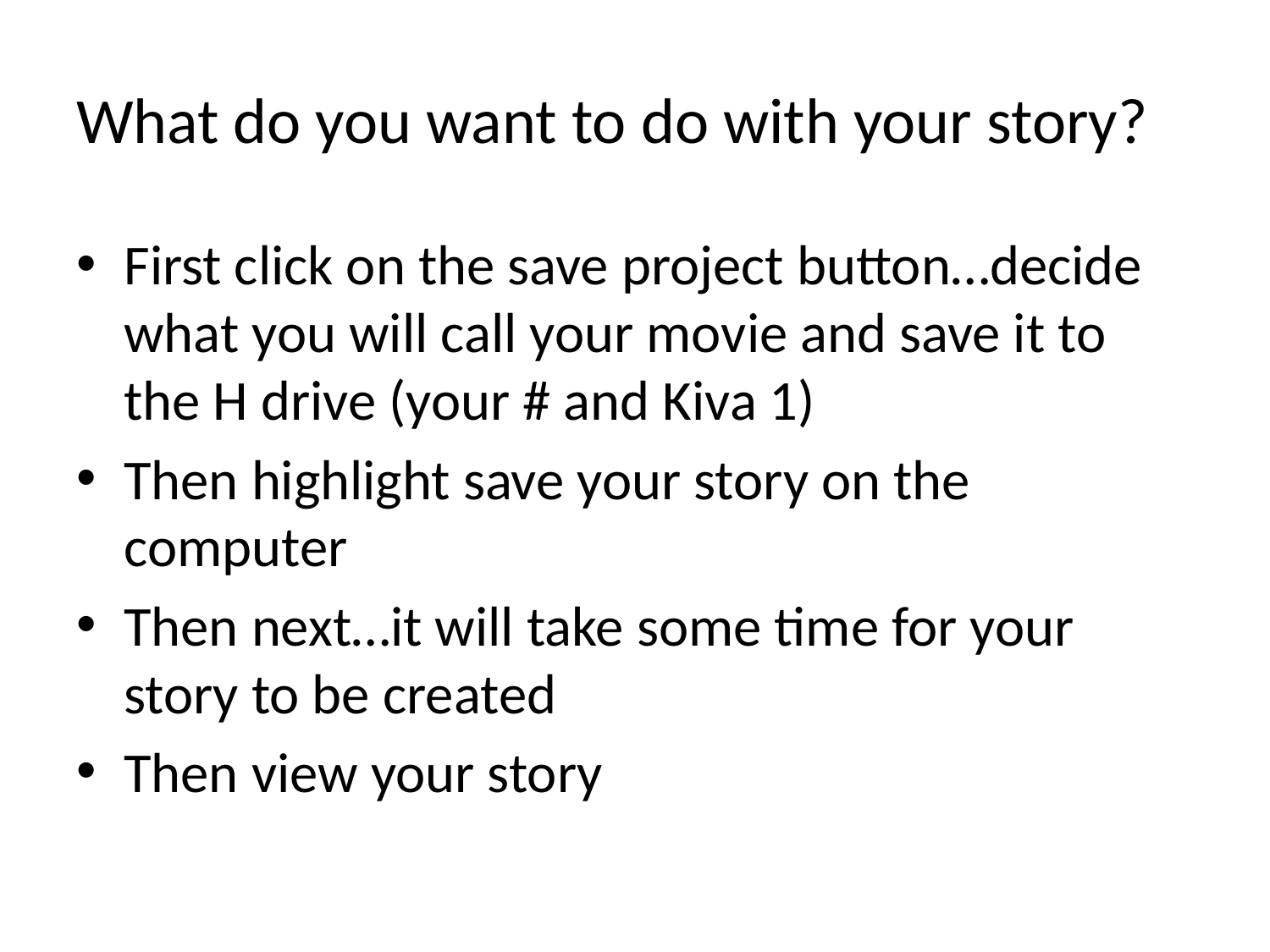

# What do you want to do with your story?
First click on the save project button…decide what you will call your movie and save it to the H drive (your # and Kiva 1)
Then highlight save your story on the computer
Then next…it will take some time for your story to be created
Then view your story